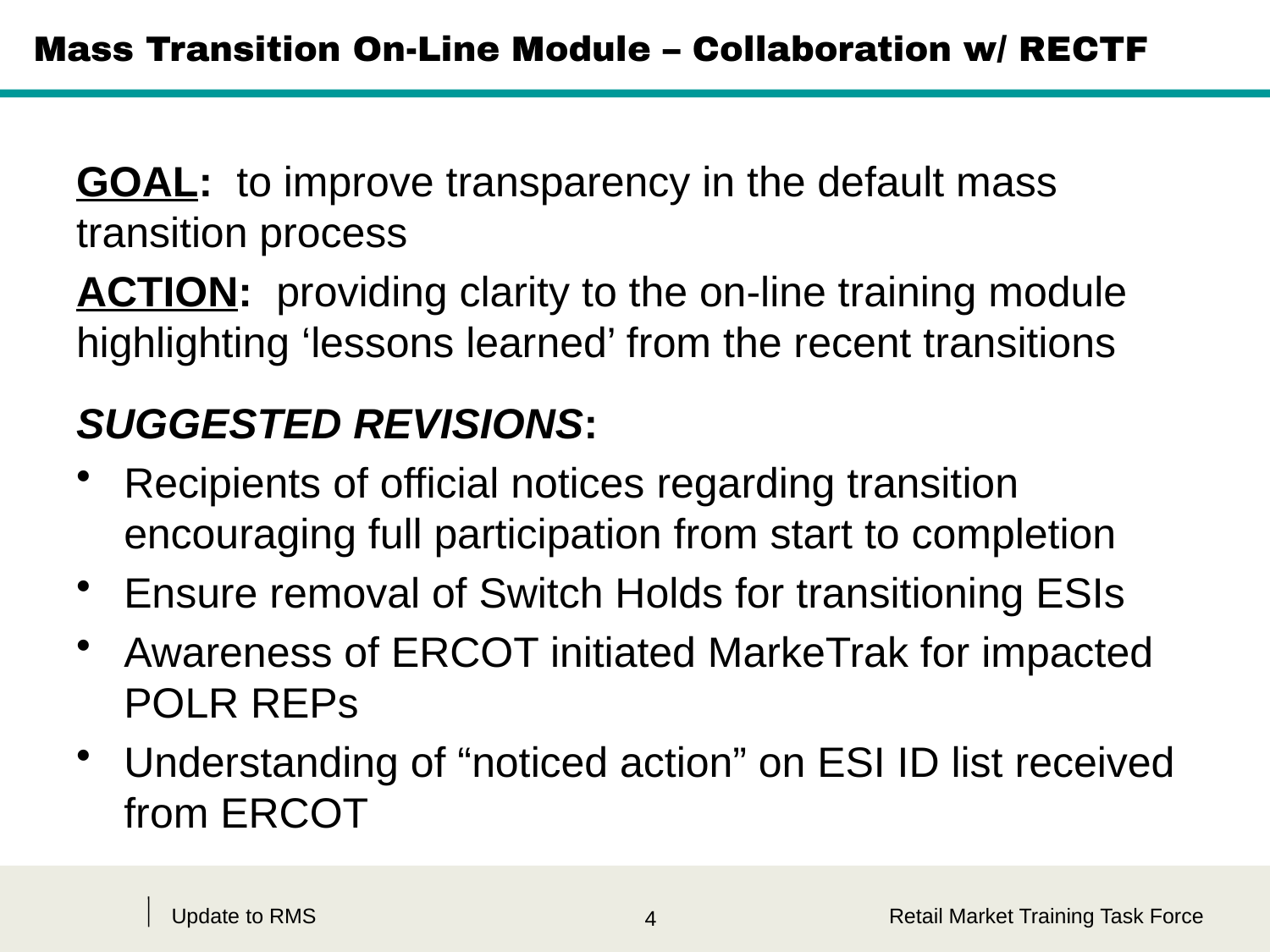

# Mass Transition On-Line Module – Collaboration w/ RECTF
GOAL:  to improve transparency in the default mass transition process
ACTION:  providing clarity to the on-line training module highlighting ‘lessons learned’ from the recent transitions

SUGGESTED REVISIONS:
Recipients of official notices regarding transition encouraging full participation from start to completion
Ensure removal of Switch Holds for transitioning ESIs
Awareness of ERCOT initiated MarkeTrak for impacted POLR REPs
Understanding of “noticed action” on ESI ID list received from ERCOT

Update to RMS
Retail Market Training Task Force